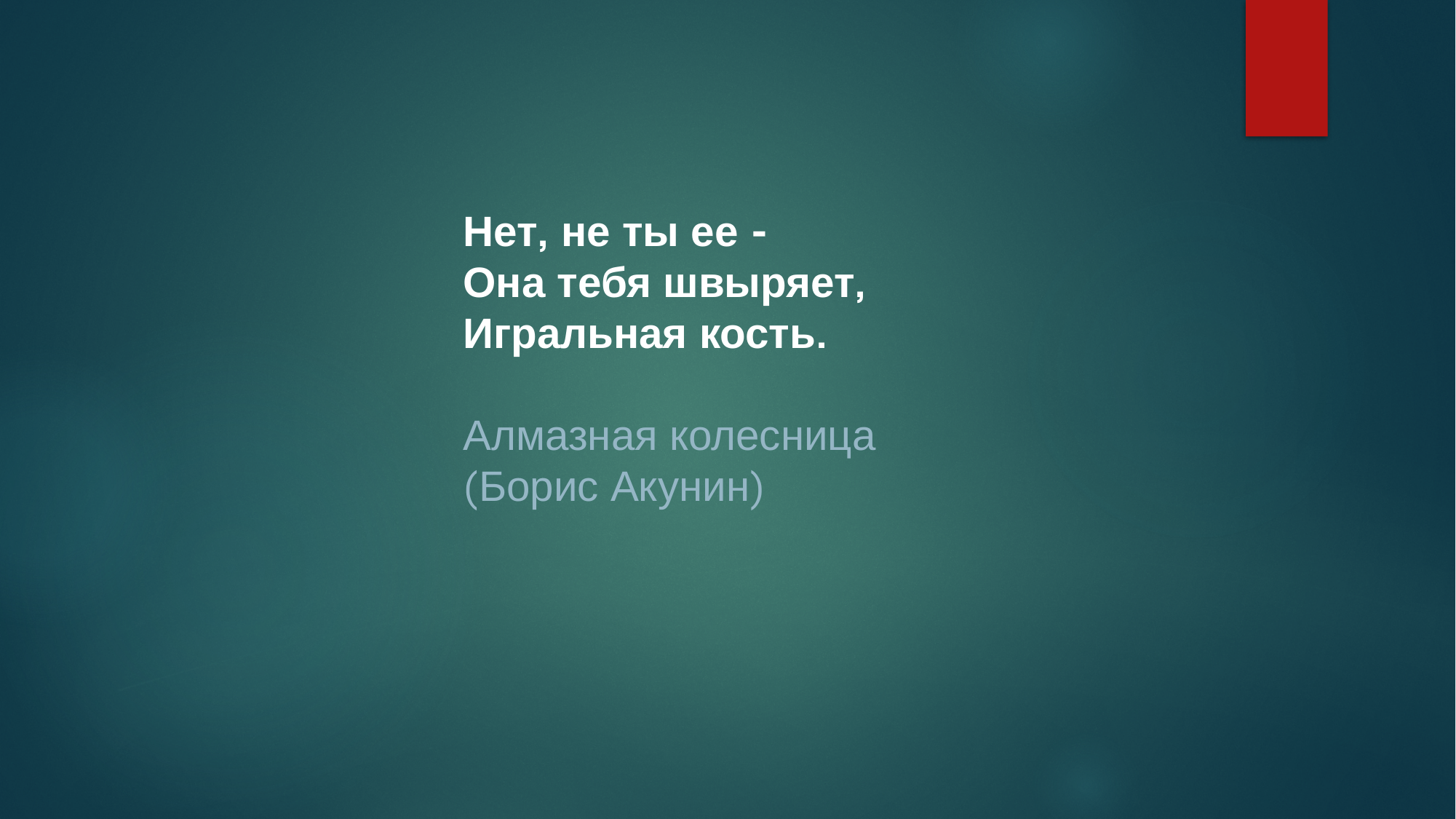

Нет, не ты ее -
Она тебя швыряет,
Игральная кость.

Алмазная колесница
(Борис Акунин)